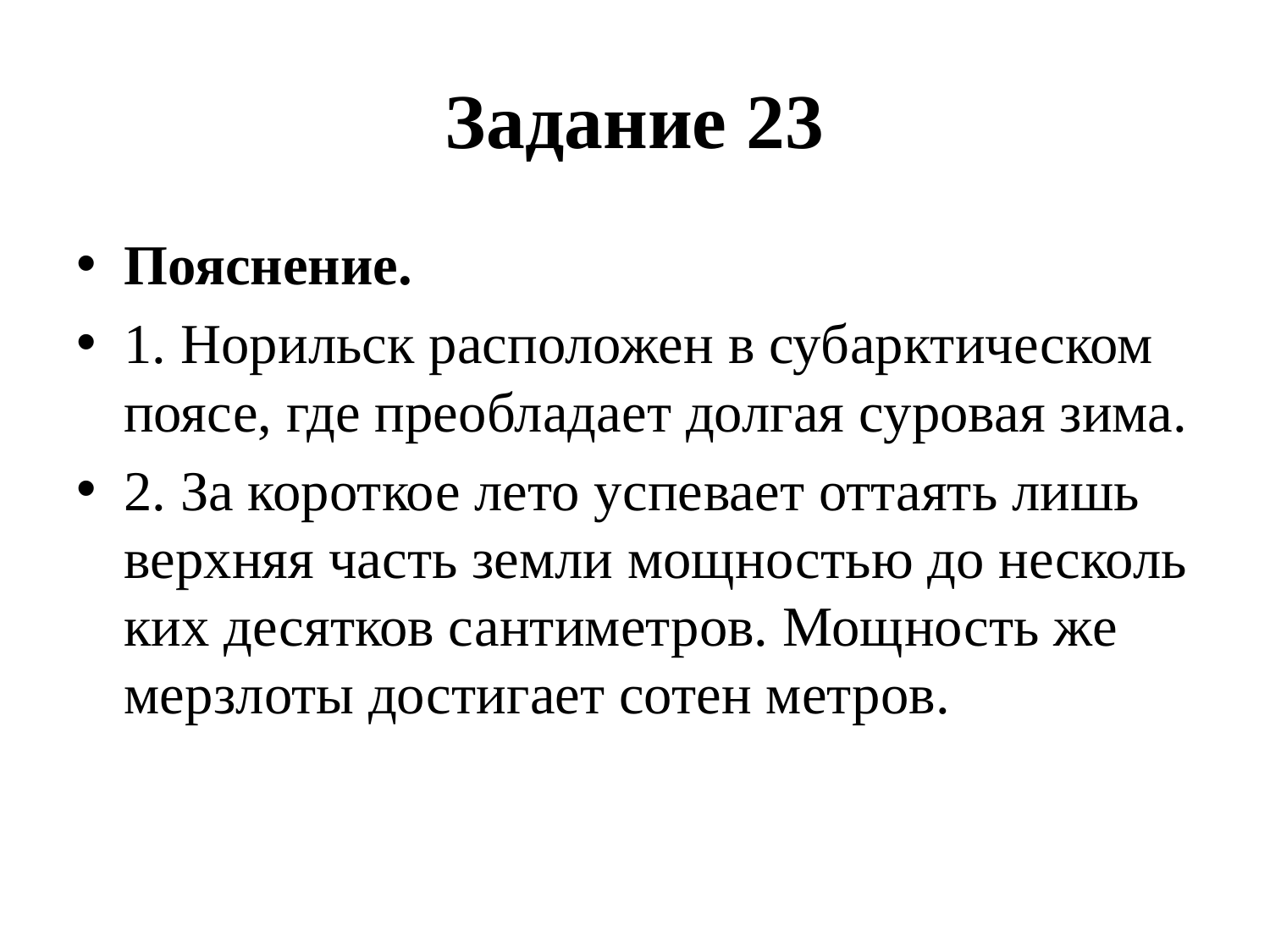

# Задание 23
Пояснение.
1. Но­рильск расположен в суб­арк­ти­че­ском поясе, где пре­об­ла­да­ет долгая су­ро­вая зима.
2. За ко­рот­кое лето успе­ва­ет оттаять лишь верх­няя часть земли мощ­но­стью до не­сколь­ких десятков сантиметров. Мощ­ность же мерз­ло­ты достигает сотен метров.